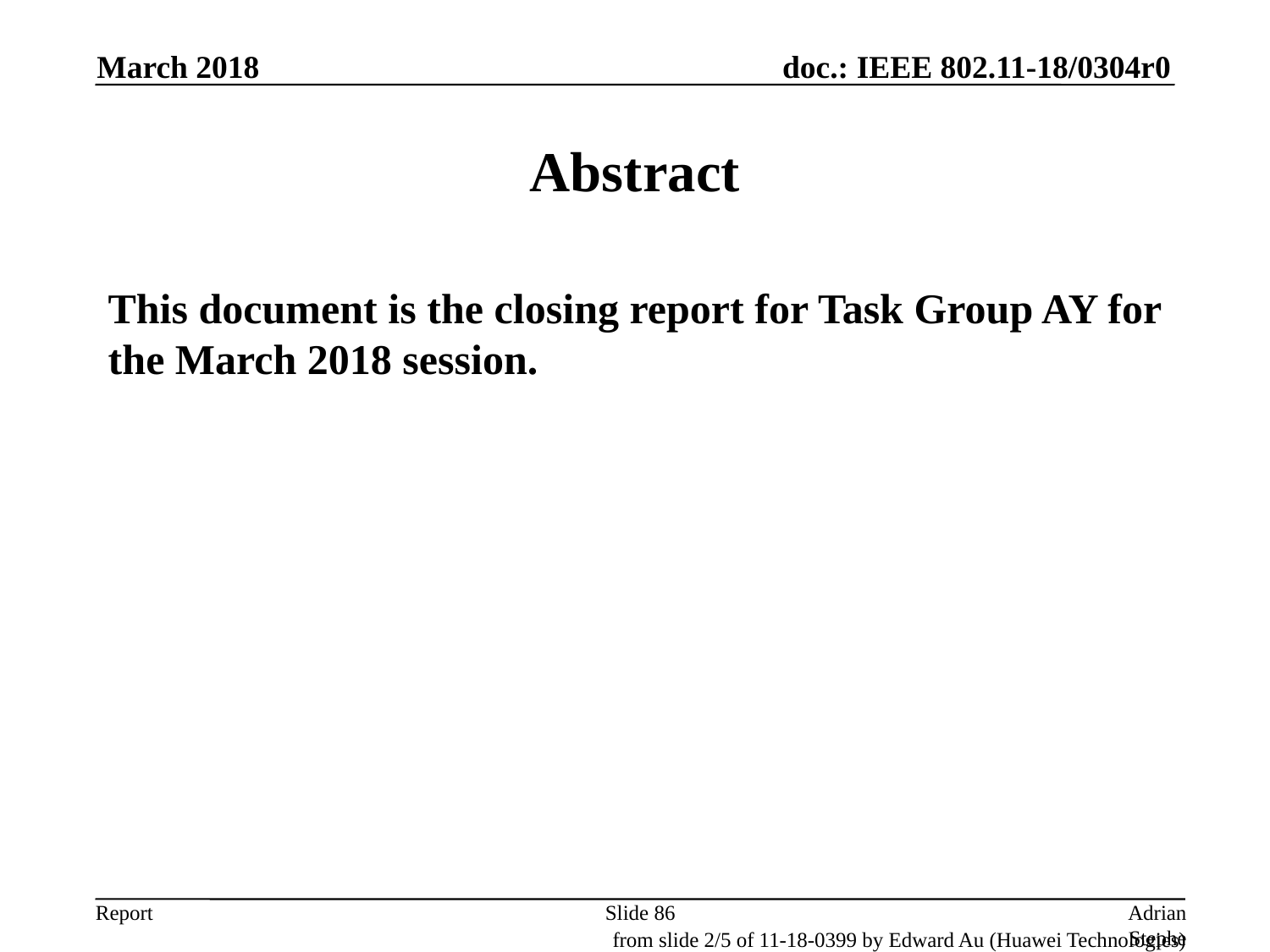

March 2018
# Abstract
This document is the closing report for Task Group AY for the March 2018 session.
Slide 86
Adrian Stephens, Intel Corporation
from slide 2/5 of 11-18-0399 by Edward Au (Huawei Technologies)